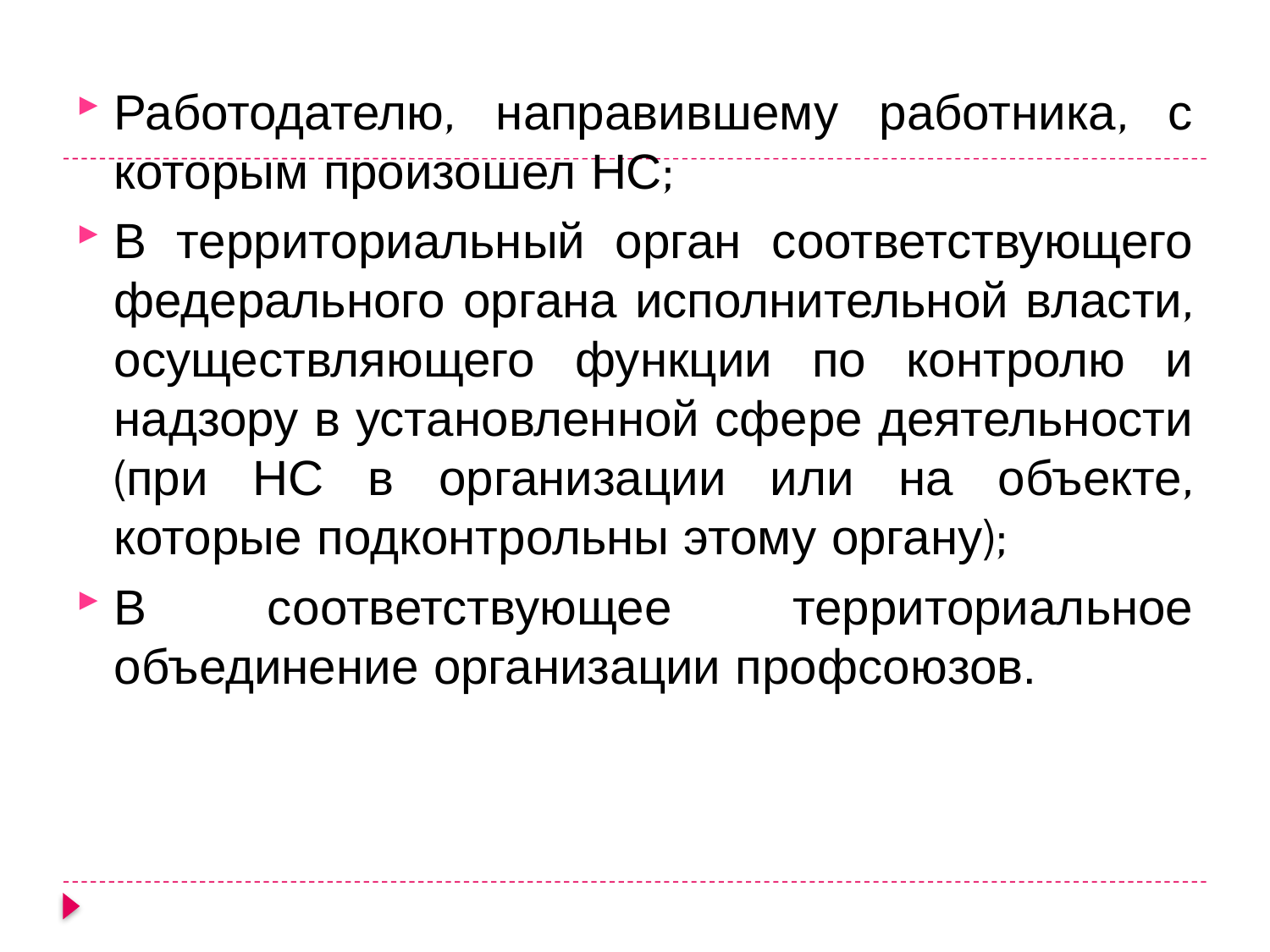

Работодателю, направившему работника, с которым произошел НС;
В территориальный орган соответствующего федерального органа исполнительной власти, осуществляющего функции по контролю и надзору в установленной сфере деятельности (при НС в организации или на объекте, которые подконтрольны этому органу);
В соответствующее территориальное объединение организации профсоюзов.